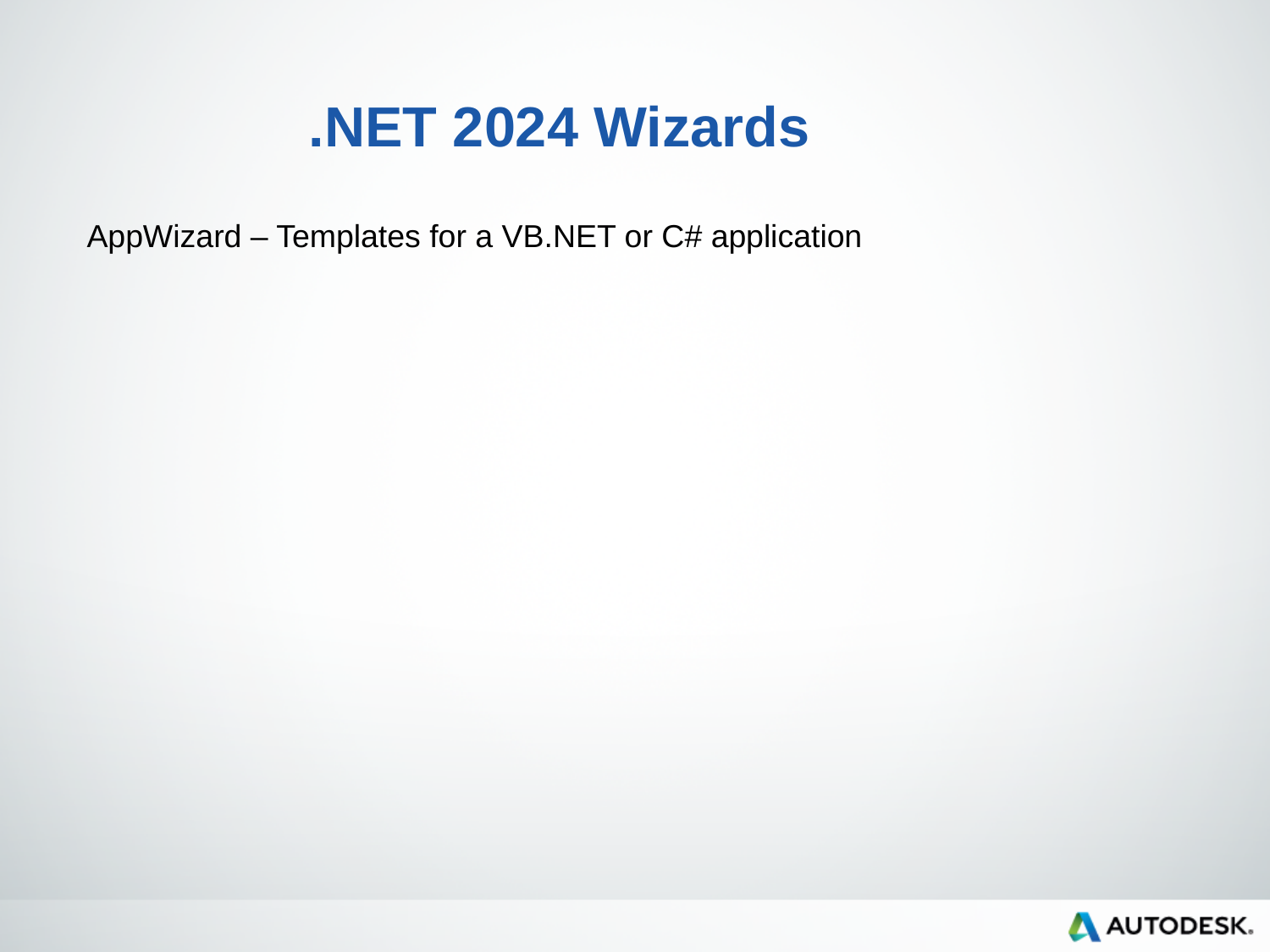

.NET 2024 Wizards
AppWizard – Templates for a VB.NET or C# application